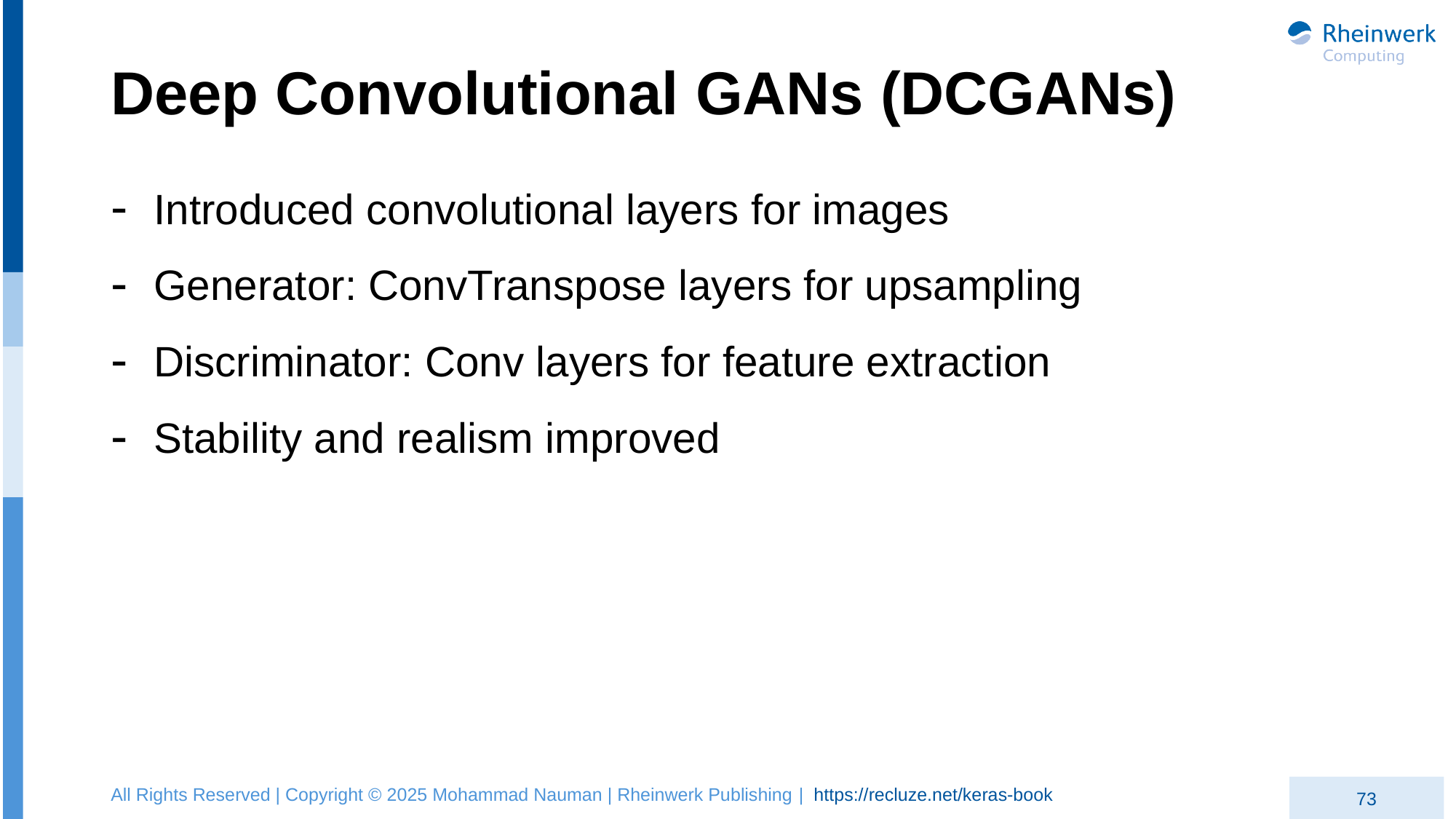

# Deep Convolutional GANs (DCGANs)
Introduced convolutional layers for images
Generator: ConvTranspose layers for upsampling
Discriminator: Conv layers for feature extraction
Stability and realism improved